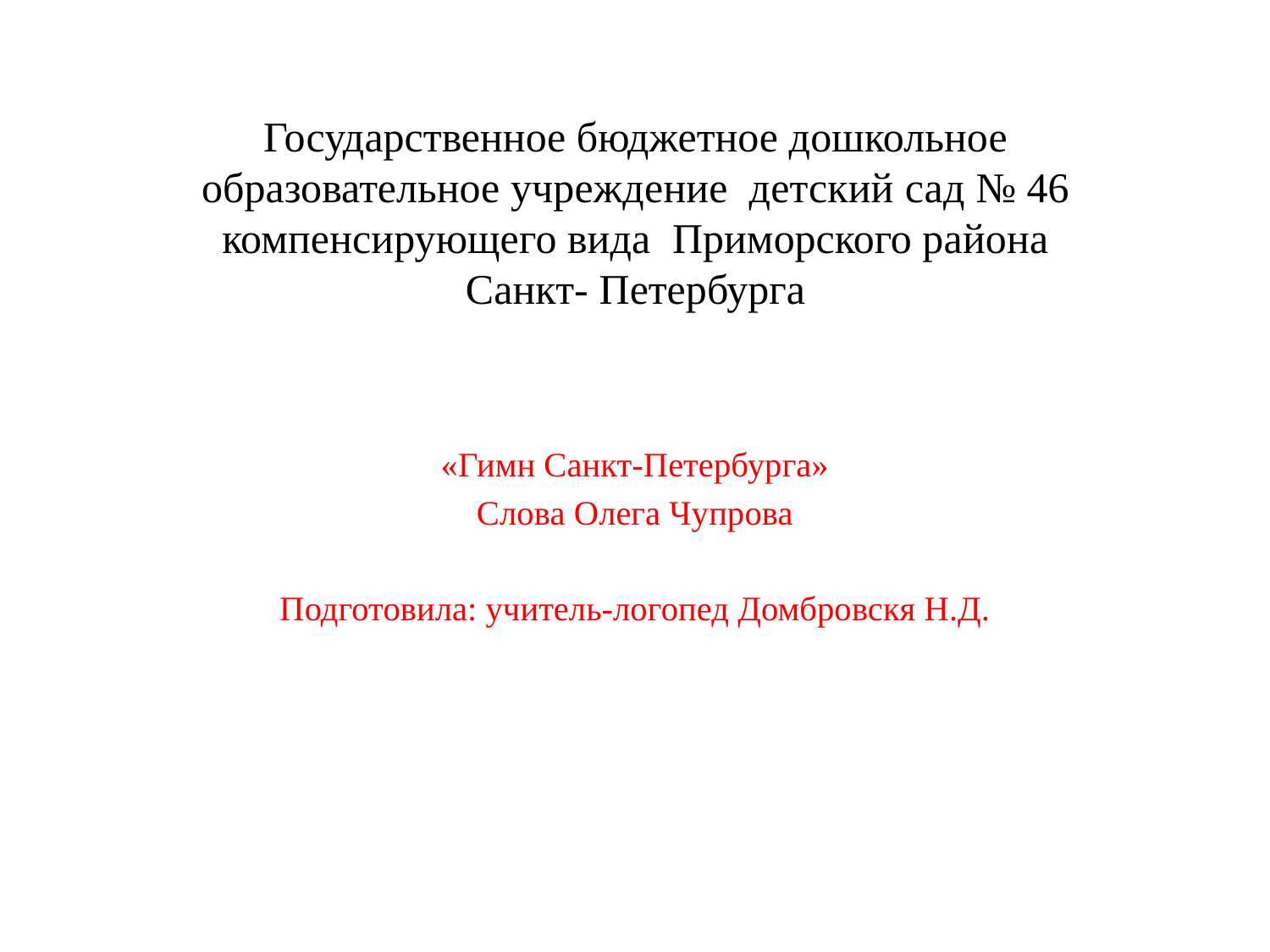

# Государственное бюджетное дошкольное образовательное учреждение  детский сад № 46 компенсирующего вида  Приморского района Санкт- Петербурга
«Гимн Санкт-Петербурга»
Слова Олега Чупрова

Подготовила: учитель-логопед Домбровскя Н.Д.